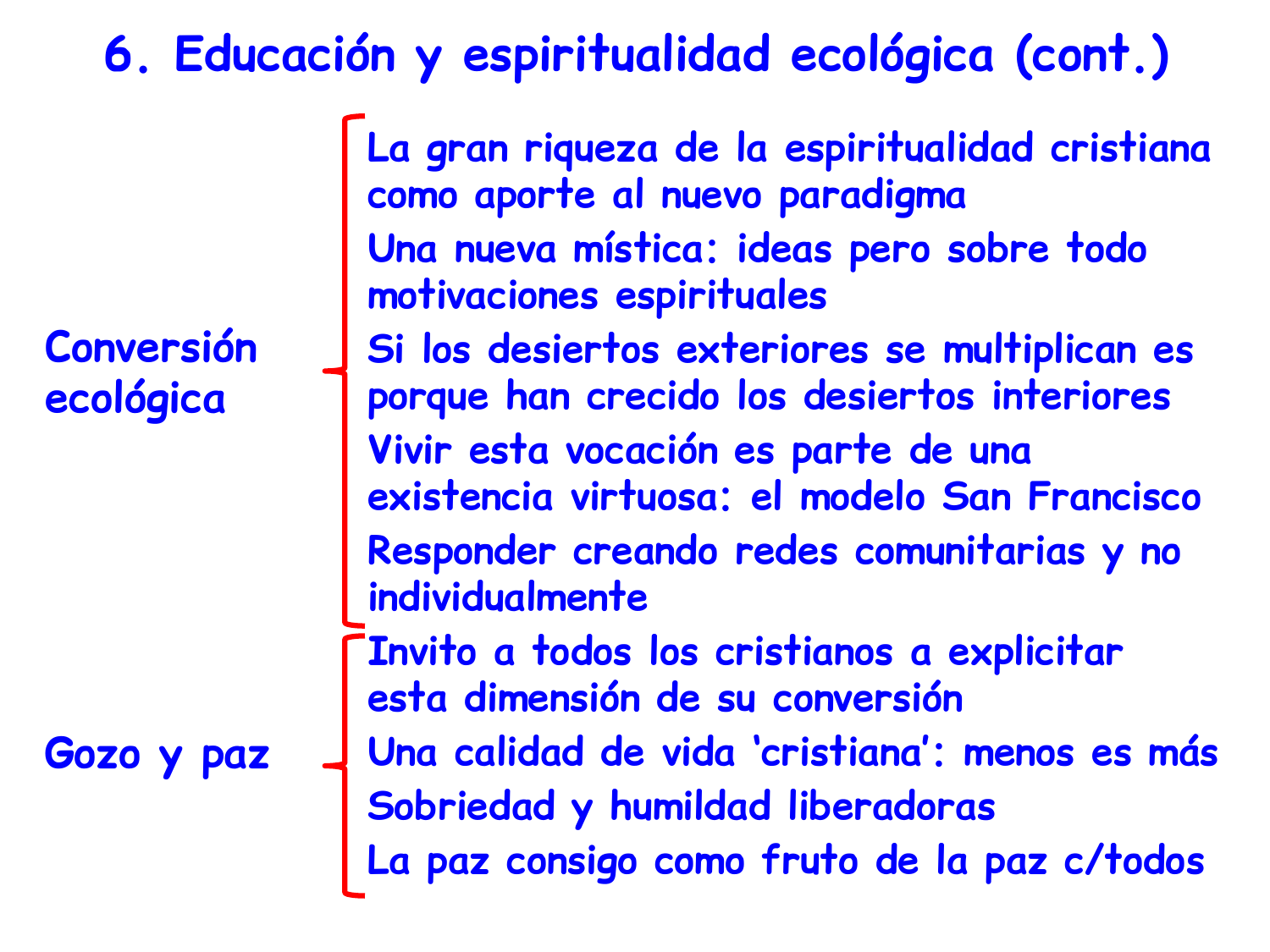

# 6. Educación y espiritualidad ecológica (cont.)

La gran riqueza de la espiritualidad cristiana como aporte al nuevo paradigma
Una nueva mística: ideas pero sobre todo motivaciones espirituales
Si los desiertos exteriores se multiplican es porque han crecido los desiertos interiores
Vivir esta vocación es parte de una existencia virtuosa: el modelo San Francisco
Responder creando redes comunitarias y no individualmente
Invito a todos los cristianos a explicitar  esta dimensión de su conversión
Una calidad de vida ‘cristiana’: menos es más
Sobriedad y humildad liberadoras
La paz consigo como fruto de la paz c/todos

Conversión ecológica

Gozo y paz